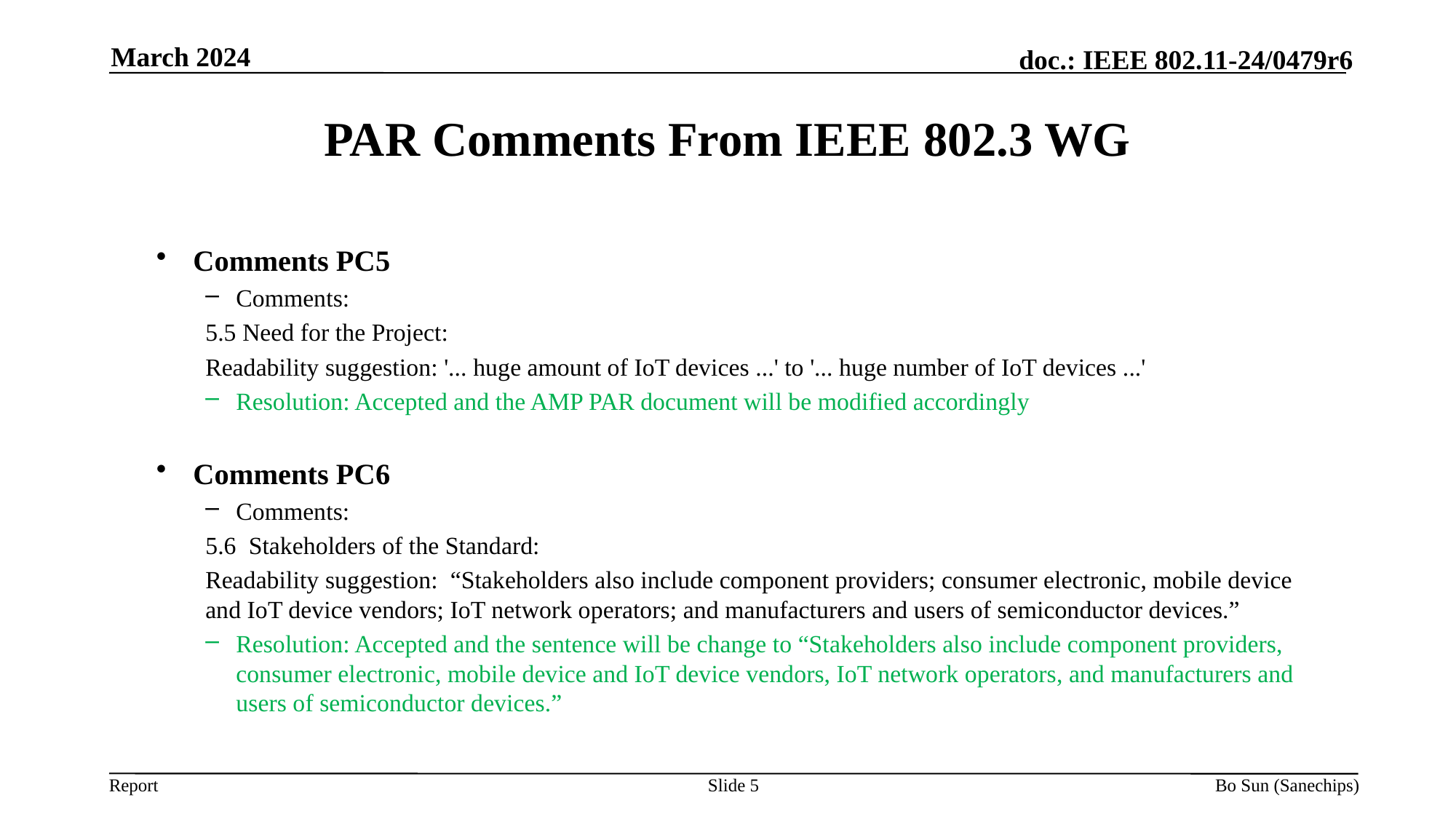

March 2024
PAR Comments From IEEE 802.3 WG
Comments PC5
Comments:
5.5 Need for the Project:
Readability suggestion: '... huge amount of IoT devices ...' to '... huge number of IoT devices ...'
Resolution: Accepted and the AMP PAR document will be modified accordingly

Comments PC6
Comments:
5.6  Stakeholders of the Standard:
Readability suggestion:  “Stakeholders also include component providers; consumer electronic, mobile device and IoT device vendors; IoT network operators; and manufacturers and users of semiconductor devices.”
Resolution: Accepted and the sentence will be change to “Stakeholders also include component providers, consumer electronic, mobile device and IoT device vendors, IoT network operators, and manufacturers and users of semiconductor devices.”

Slide 5
Bo Sun (Sanechips)